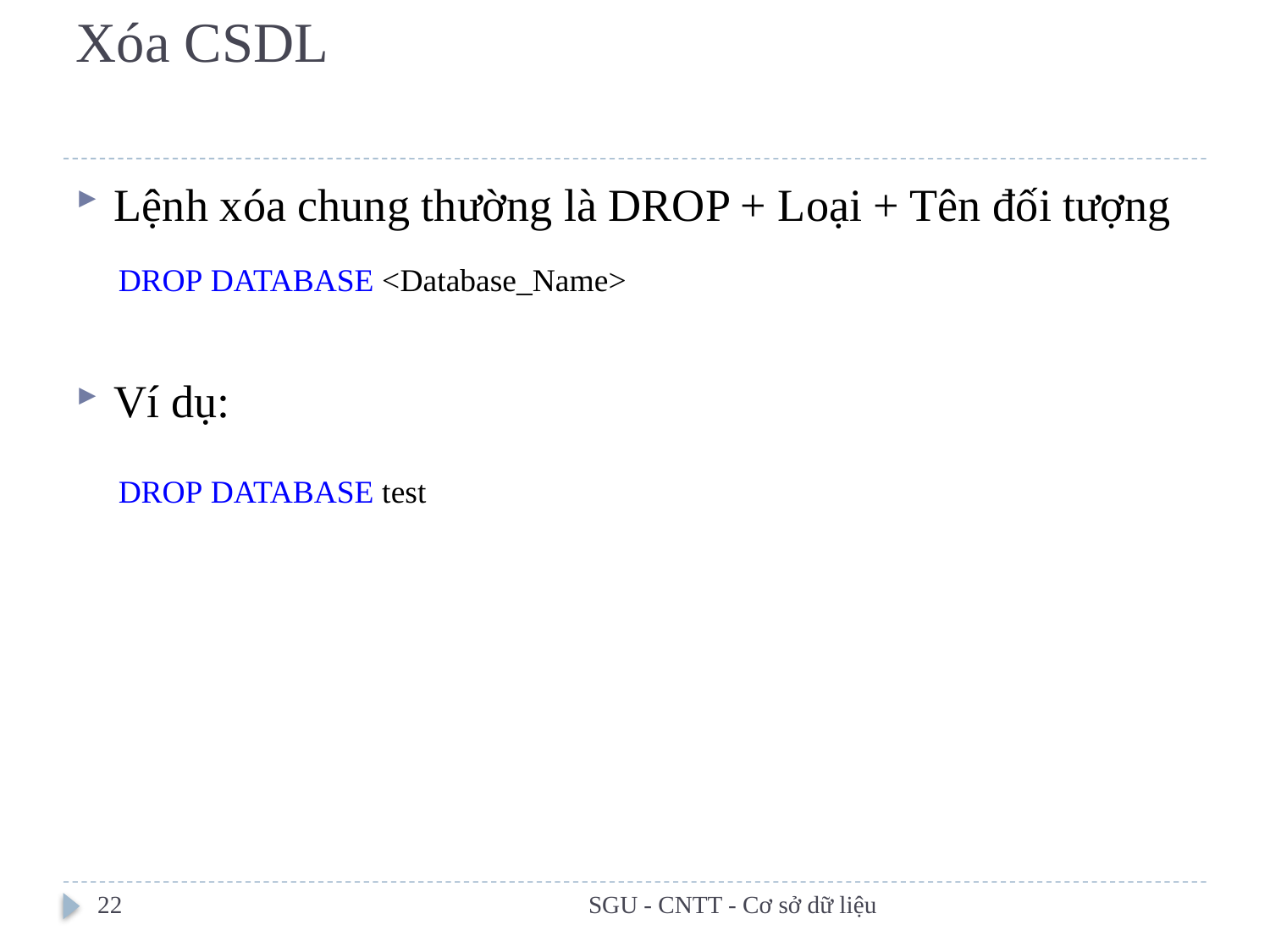

# Xóa CSDL
Lệnh xóa chung thường là DROP + Loại + Tên đối tượng

Ví dụ:
DROP DATABASE <Database_Name>
DROP DATABASE test
22
SGU - CNTT - Cơ sở dữ liệu